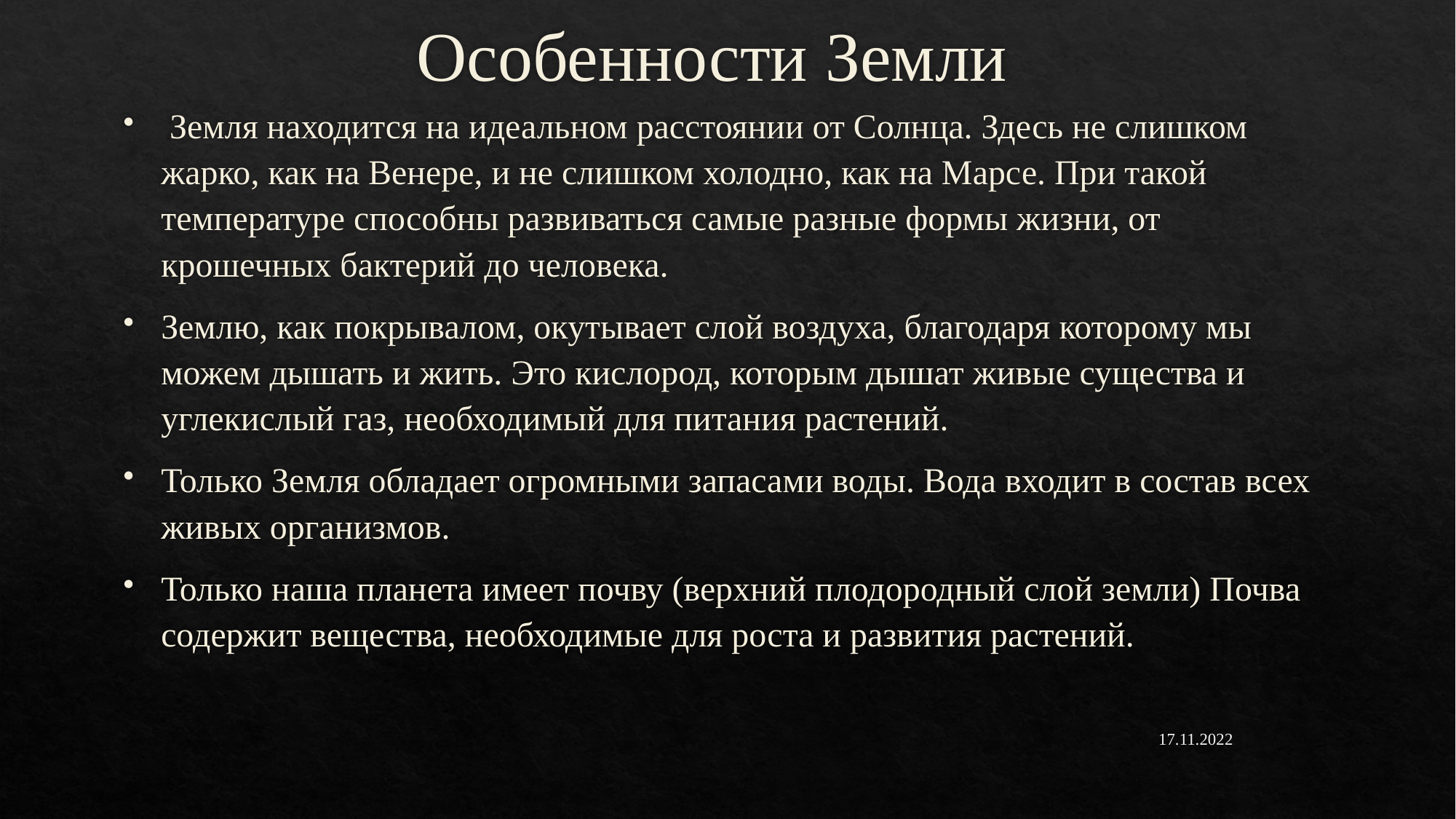

# Особенности Земли
 Земля находится на идеальном расстоянии от Солнца. Здесь не слишком жарко, как на Венере, и не слишком холодно, как на Марсе. При такой температуре способны развиваться самые разные формы жизни, от крошечных бактерий до человека.
Землю, как покрывалом, окутывает слой воздуха, благодаря которому мы можем дышать и жить. Это кислород, которым дышат живые существа и углекислый газ, необходимый для питания растений.
Только Земля обладает огромными запасами воды. Вода входит в состав всех живых организмов.
Только наша планета имеет почву (верхний плодородный слой земли) Почва содержит вещества, необходимые для роста и развития растений.
17.11.2022